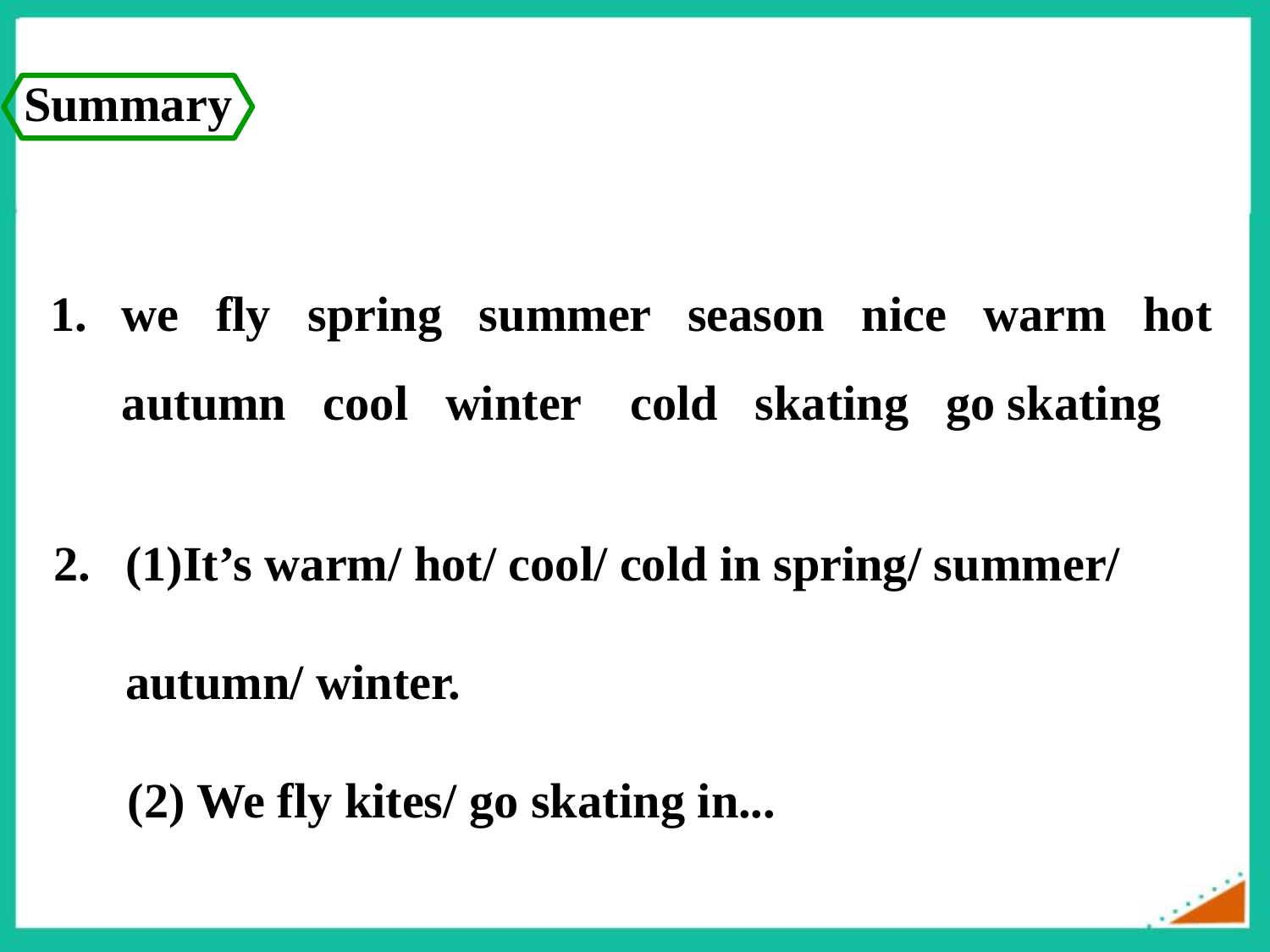

Summary

we   fly   spring   summer   season   nice   warm   hot   autumn   cool   winter    cold   skating   go skating
(1)It’s warm/ hot/ cool/ cold in spring/ summer/ autumn/ winter.
      (2) We fly kites/ go skating in...